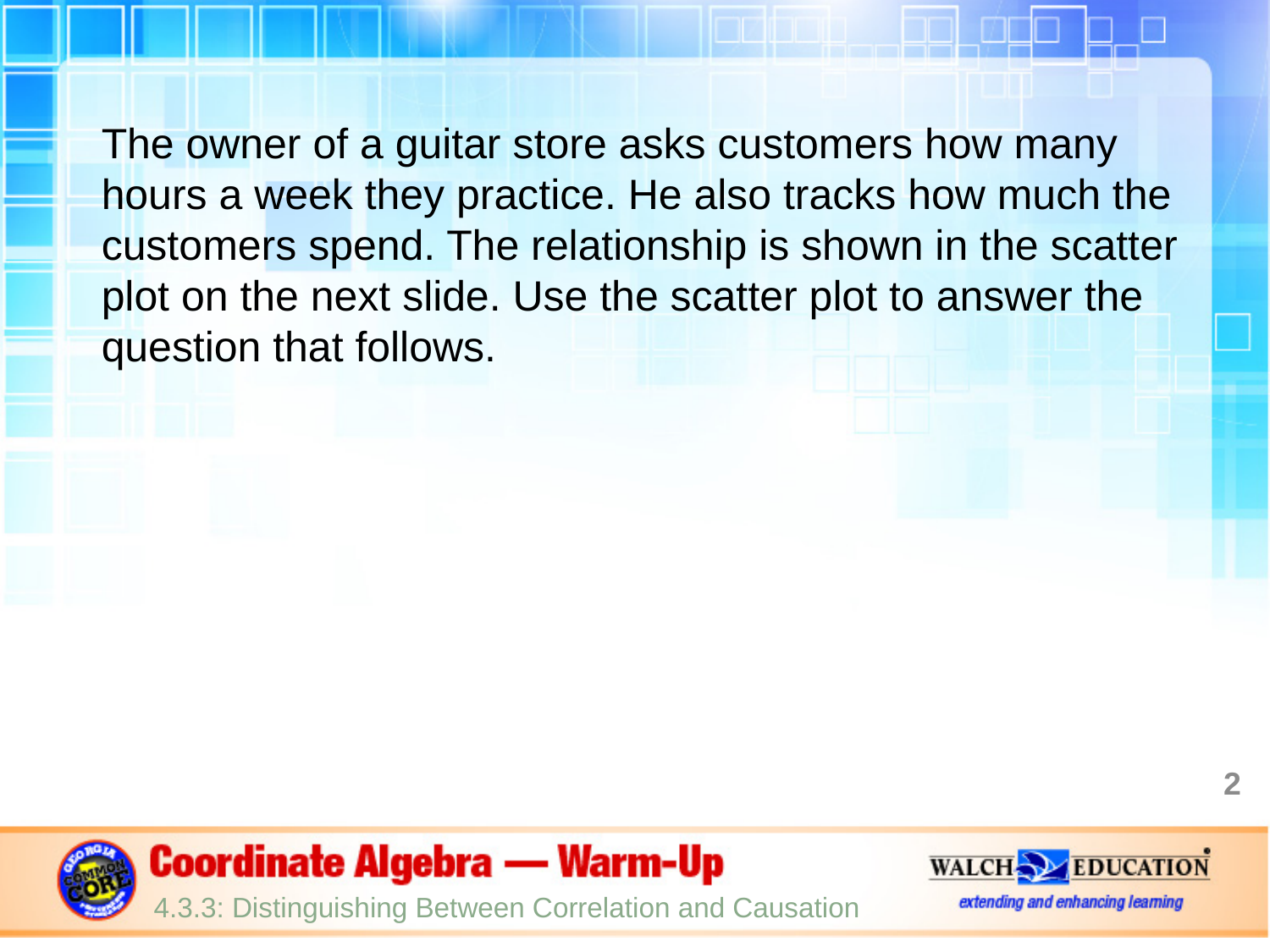

The owner of a guitar store asks customers how many hours a week they practice. He also tracks how much the customers spend. The relationship is shown in the scatter plot on the next slide. Use the scatter plot to answer the question that follows.
2
4.3.3: Distinguishing Between Correlation and Causation